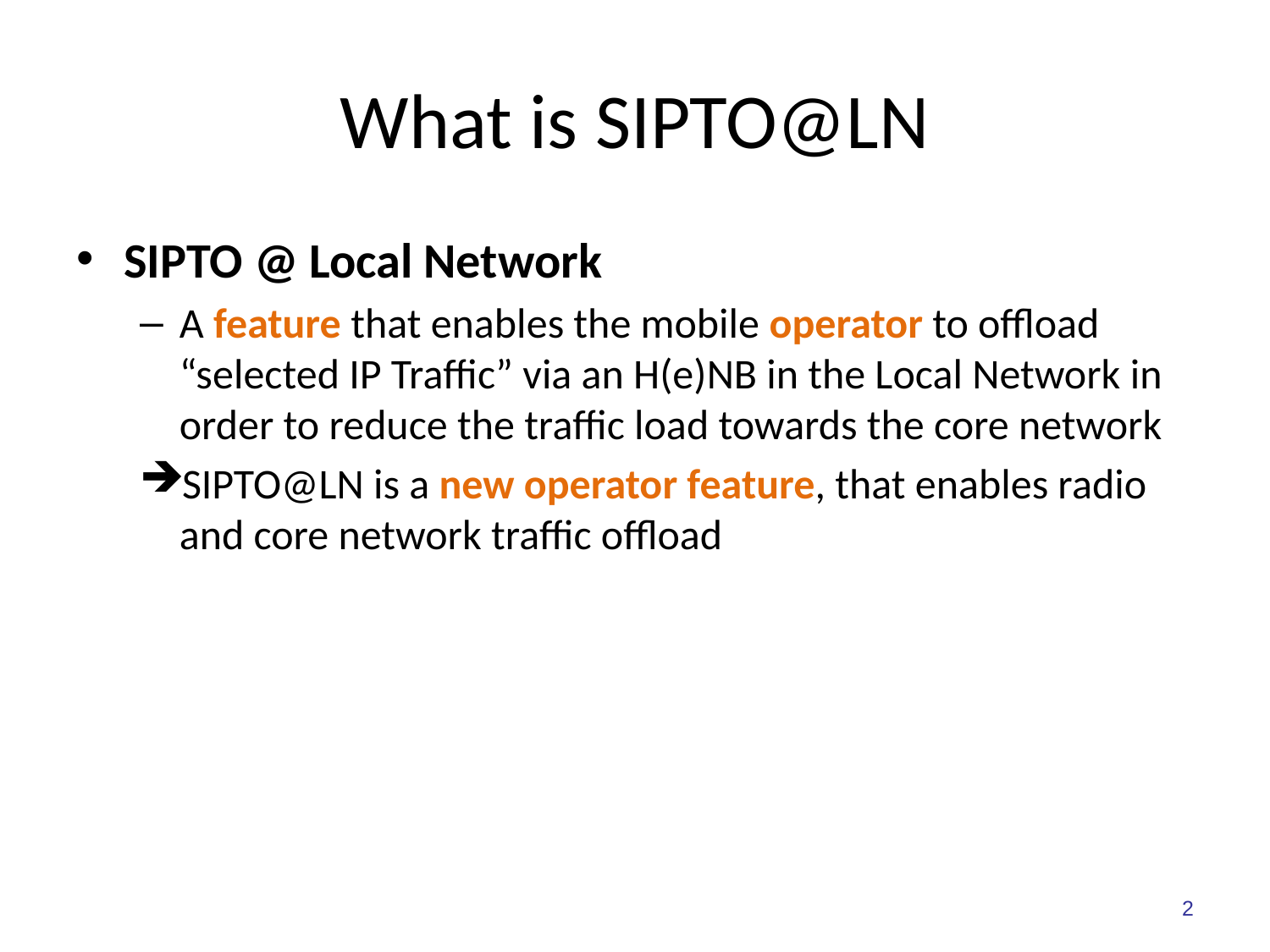

# What is SIPTO@LN
SIPTO @ Local Network
A feature that enables the mobile operator to offload “selected IP Traffic” via an H(e)NB in the Local Network in order to reduce the traffic load towards the core network
SIPTO@LN is a new operator feature, that enables radio and core network traffic offload
2